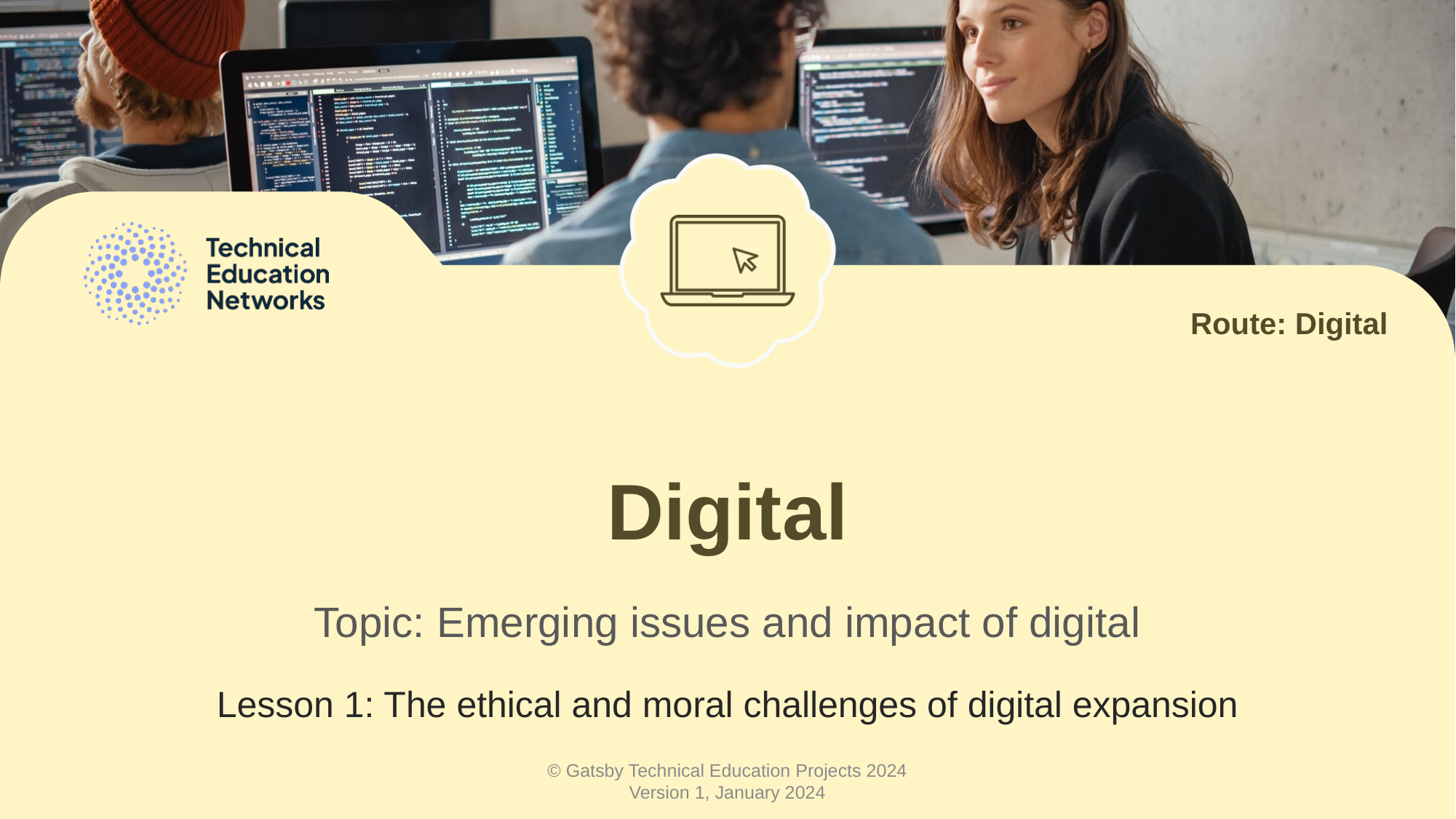

Route: Digital
# Digital
Topic: Emerging issues and impact of digital
Lesson 1: The ethical and moral challenges of digital expansion